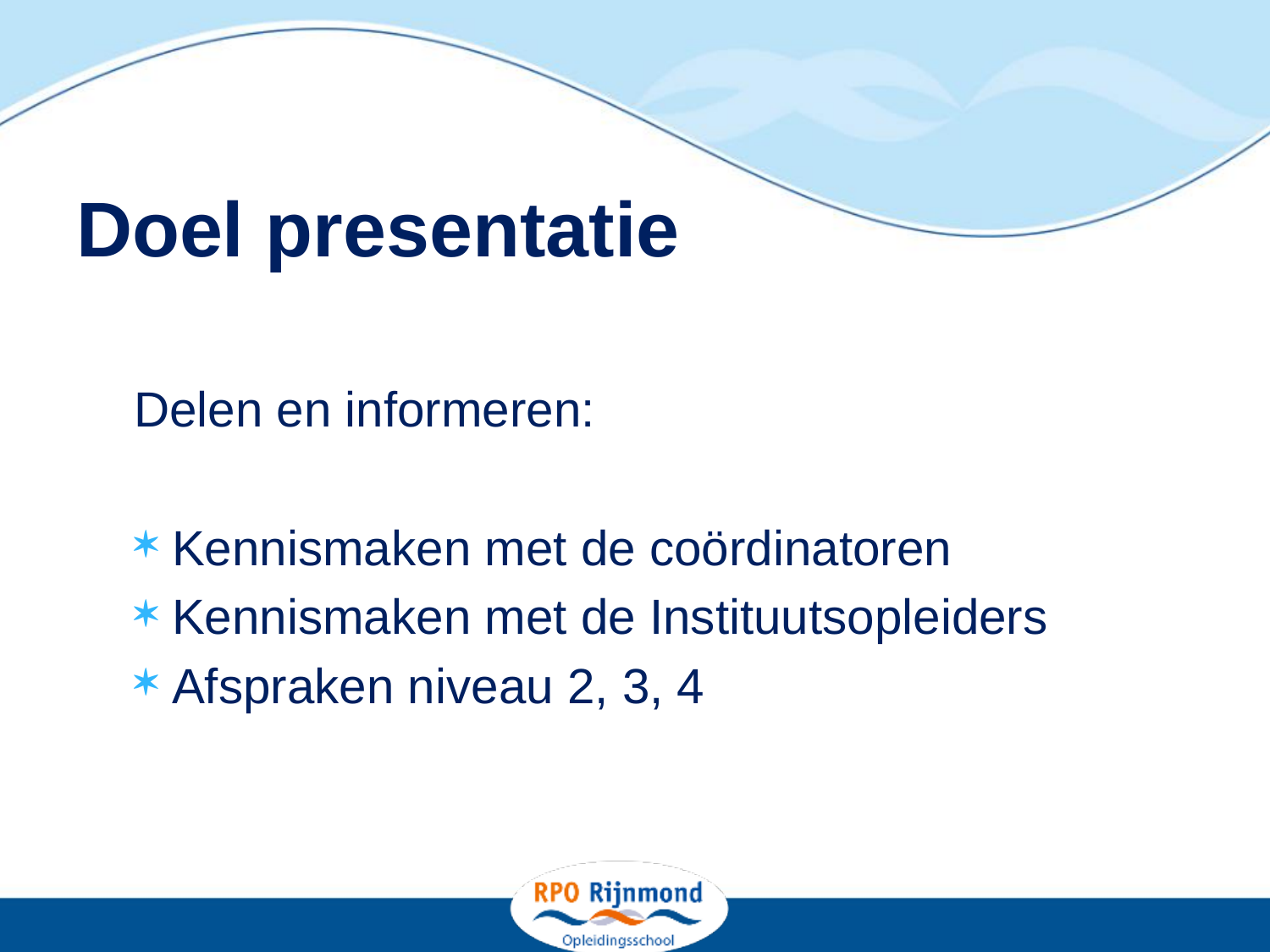

# Doel presentatie
Delen en informeren:

Kennismaken met de coördinatoren
Kennismaken met de Instituutsopleiders
Afspraken niveau 2, 3, 4